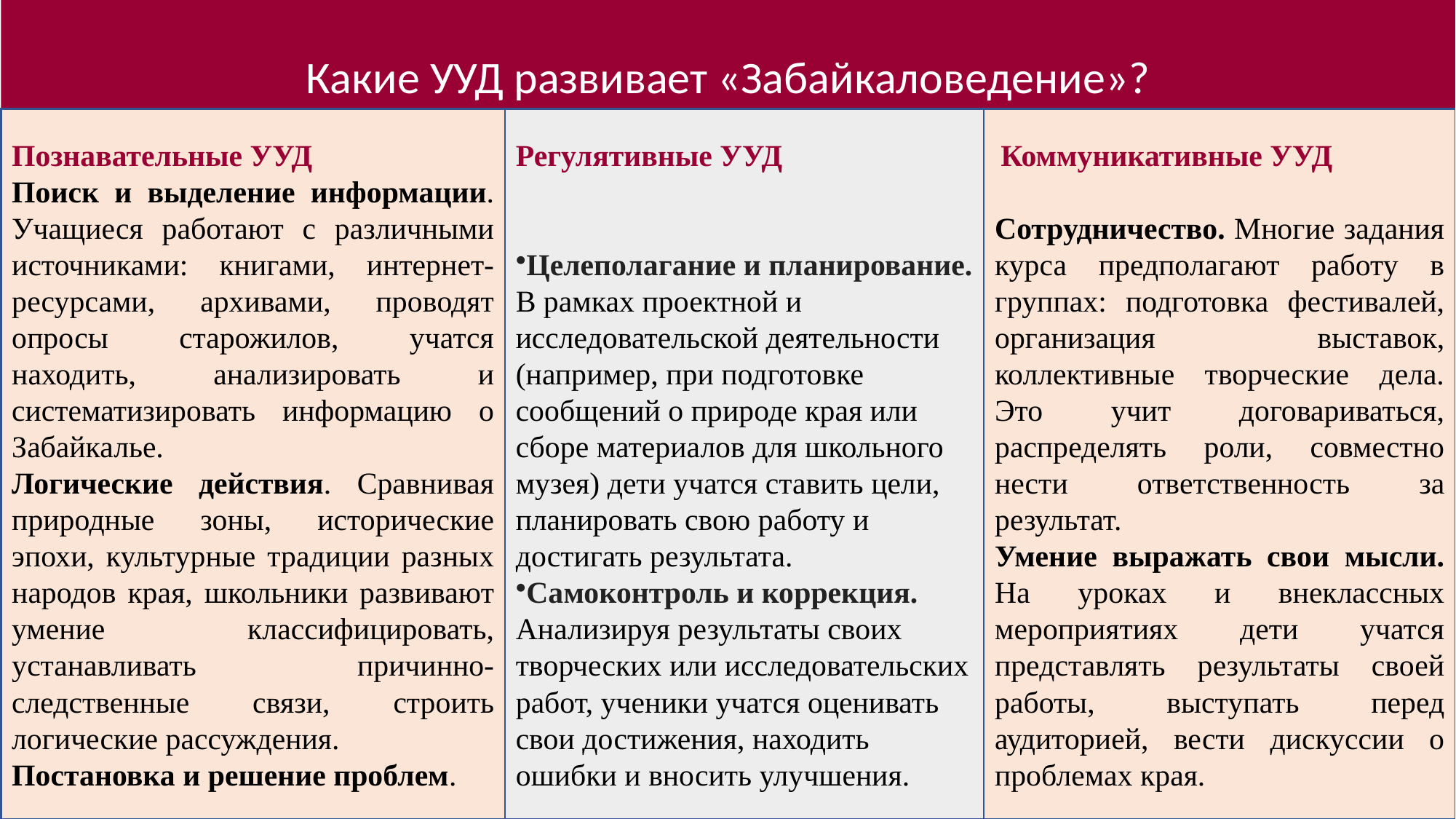

# Какие УУД развивает «Забайкаловедение»?
Познавательные УУД
Поиск и выделение информации. Учащиеся работают с различными источниками: книгами, интернет-ресурсами, архивами, проводят опросы старожилов, учатся находить, анализировать и систематизировать информацию о Забайкалье.
Логические действия. Сравнивая природные зоны, исторические эпохи, культурные традиции разных народов края, школьники развивают умение классифицировать, устанавливать причинно-следственные связи, строить логические рассуждения.
Постановка и решение проблем.
Регулятивные УУД

Целеполагание и планирование. В рамках проектной и исследовательской деятельности (например, при подготовке сообщений о природе края или сборе материалов для школьного музея) дети учатся ставить цели, планировать свою работу и достигать результата.
Самоконтроль и коррекция. Анализируя результаты своих творческих или исследовательских работ, ученики учатся оценивать свои достижения, находить ошибки и вносить улучшения.
 Коммуникативные УУД

Сотрудничество. Многие задания курса предполагают работу в группах: подготовка фестивалей, организация выставок, коллективные творческие дела. Это учит договариваться, распределять роли, совместно нести ответственность за результат.
Умение выражать свои мысли. На уроках и внеклассных мероприятиях дети учатся представлять результаты своей работы, выступать перед аудиторией, вести дискуссии о проблемах края.